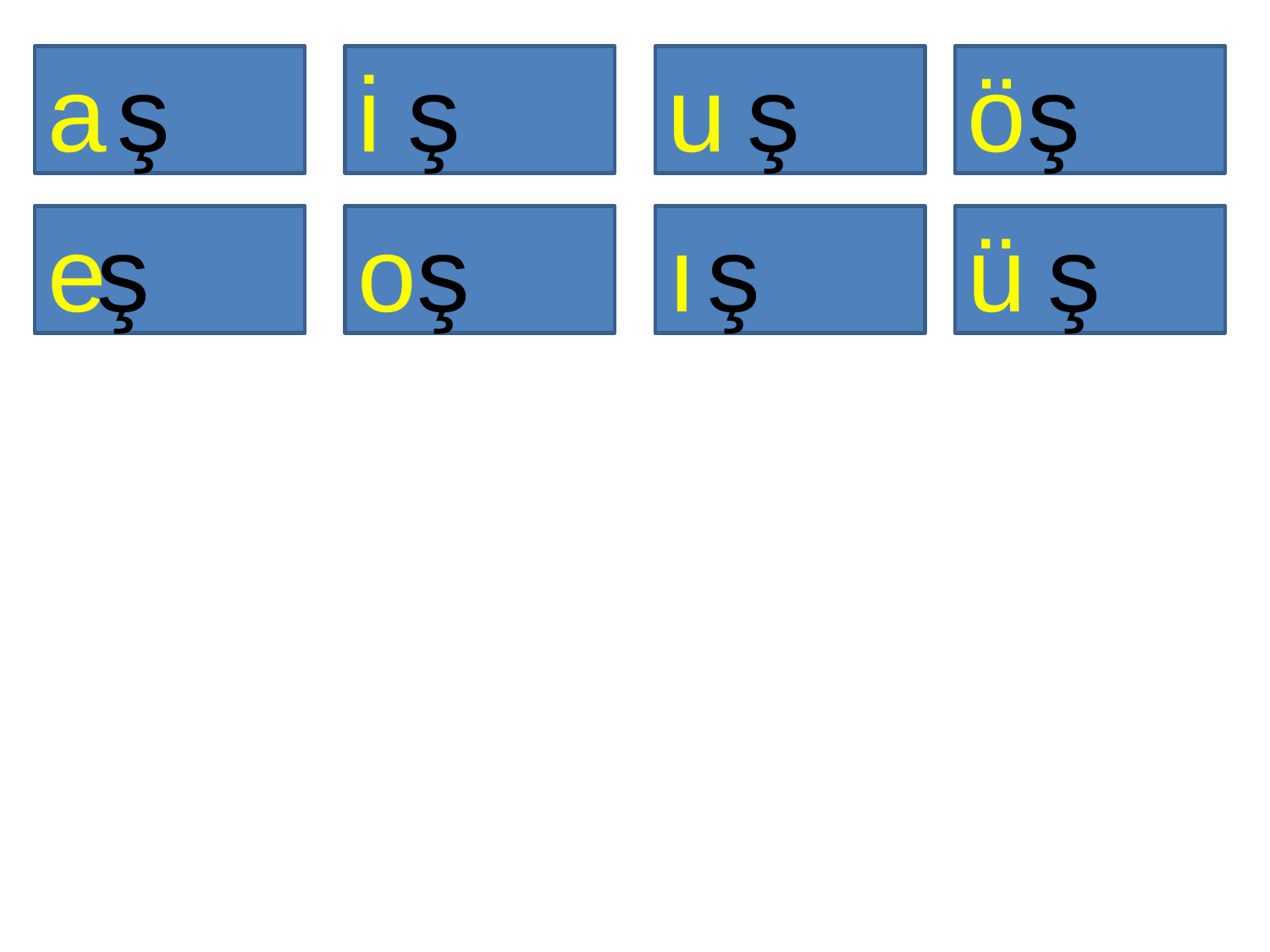

a
ş
i
ş
u
ş
ö
ş
e
ş
o
ş
ı
ş
ü
ş